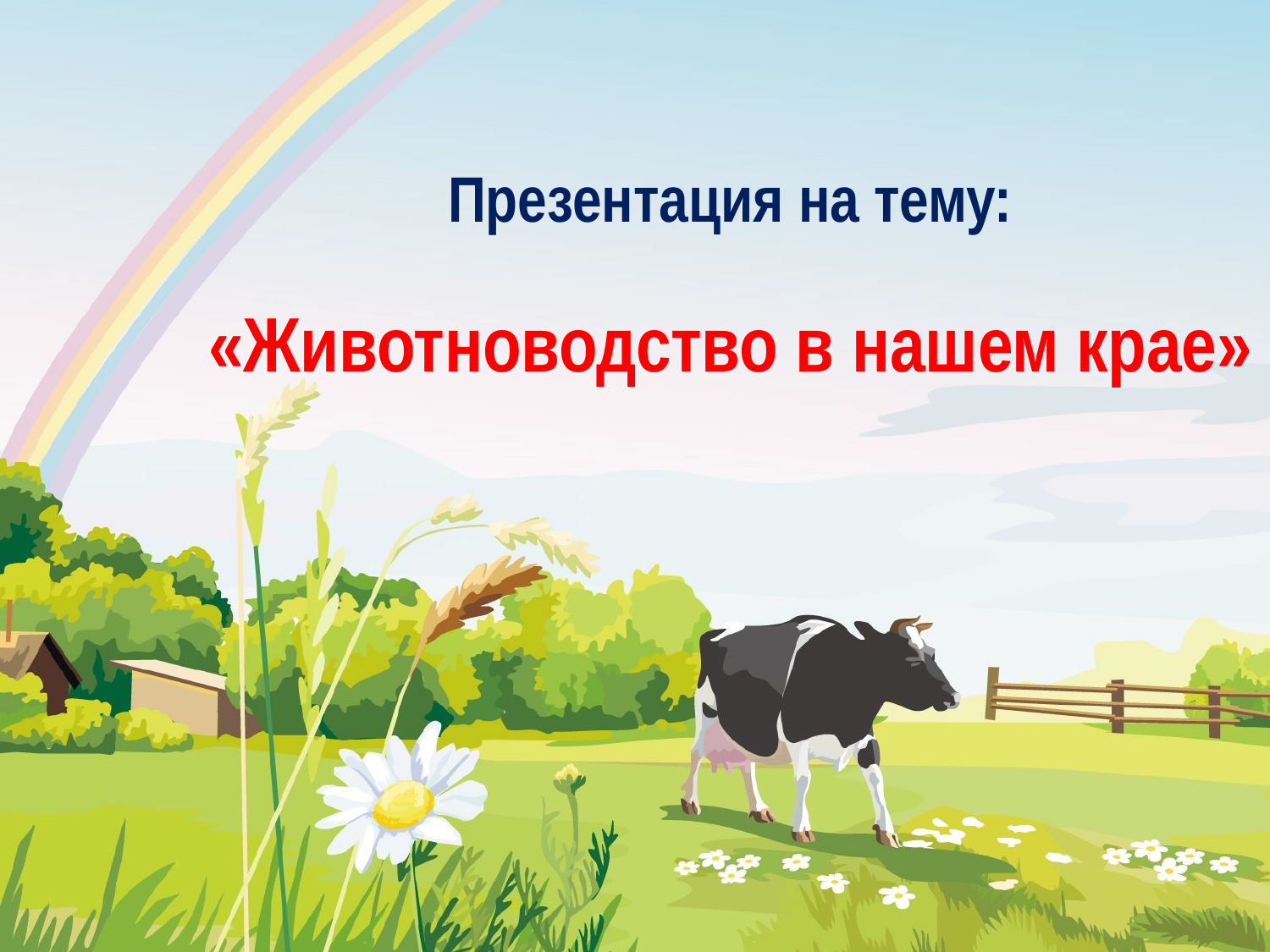

# Презентация на тему: «Животноводство в нашем крае»